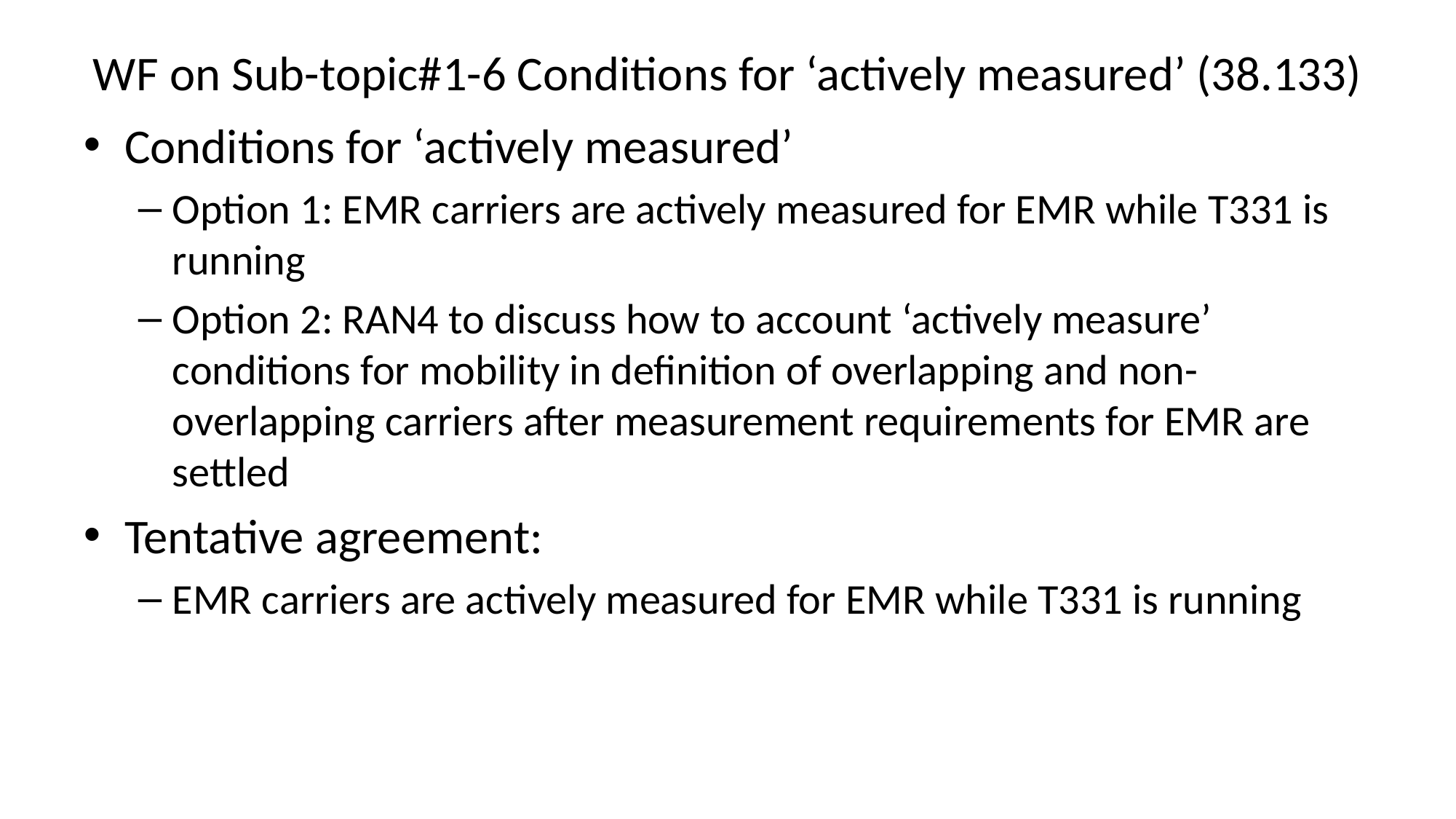

# WF on Sub-topic#1-6 Conditions for ‘actively measured’ (38.133)
Conditions for ‘actively measured’
Option 1: EMR carriers are actively measured for EMR while T331 is running
Option 2: RAN4 to discuss how to account ‘actively measure’ conditions for mobility in definition of overlapping and non-overlapping carriers after measurement requirements for EMR are settled
Tentative agreement:
EMR carriers are actively measured for EMR while T331 is running